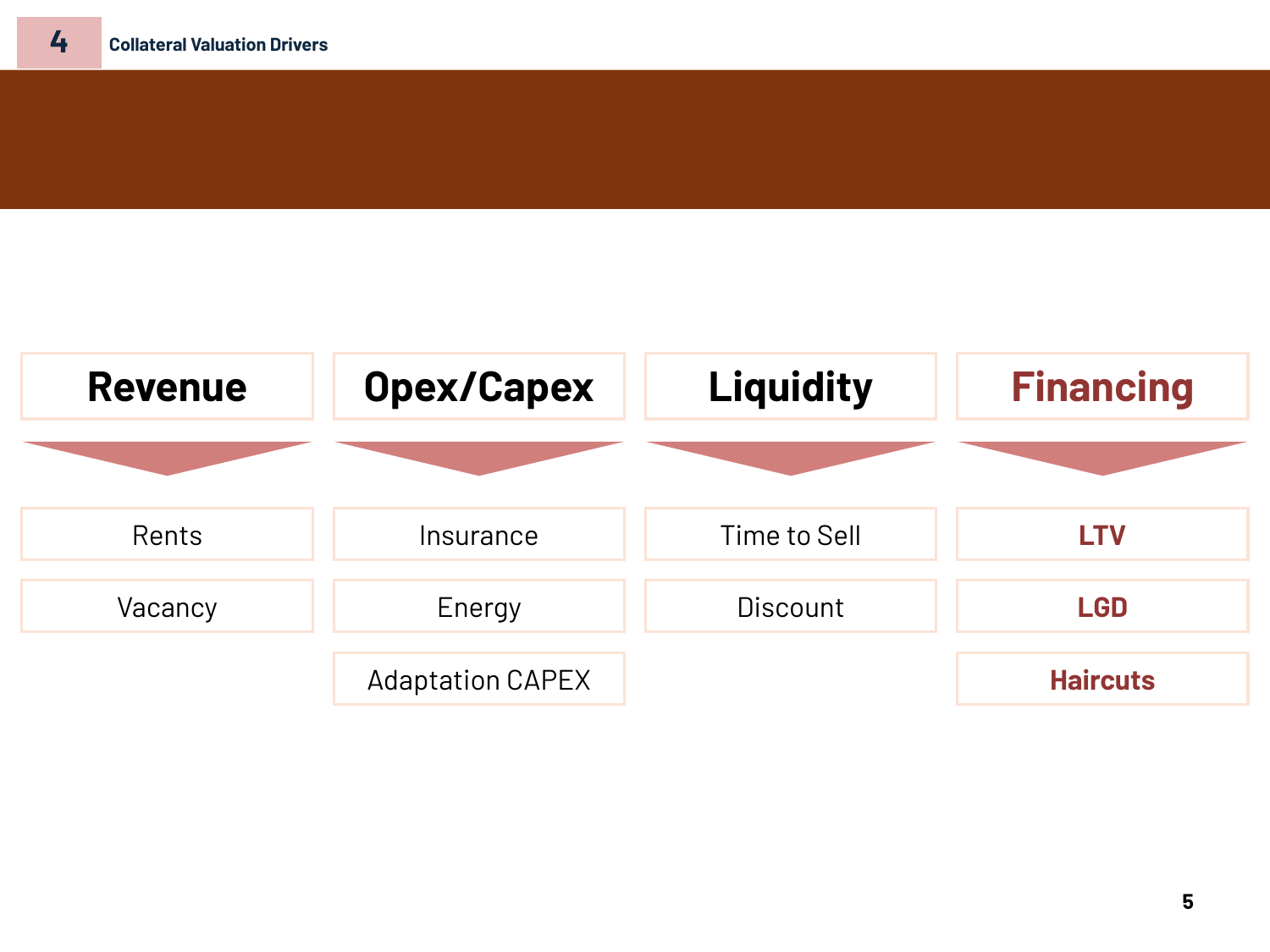

4
Collateral Valuation Drivers
Revenue
Opex/Capex
Liquidity
Financing

Rents
Insurance
Time to Sell
LTV
Vacancy
Energy
Discount
LGD
Adaptation CAPEX
Haircuts
5